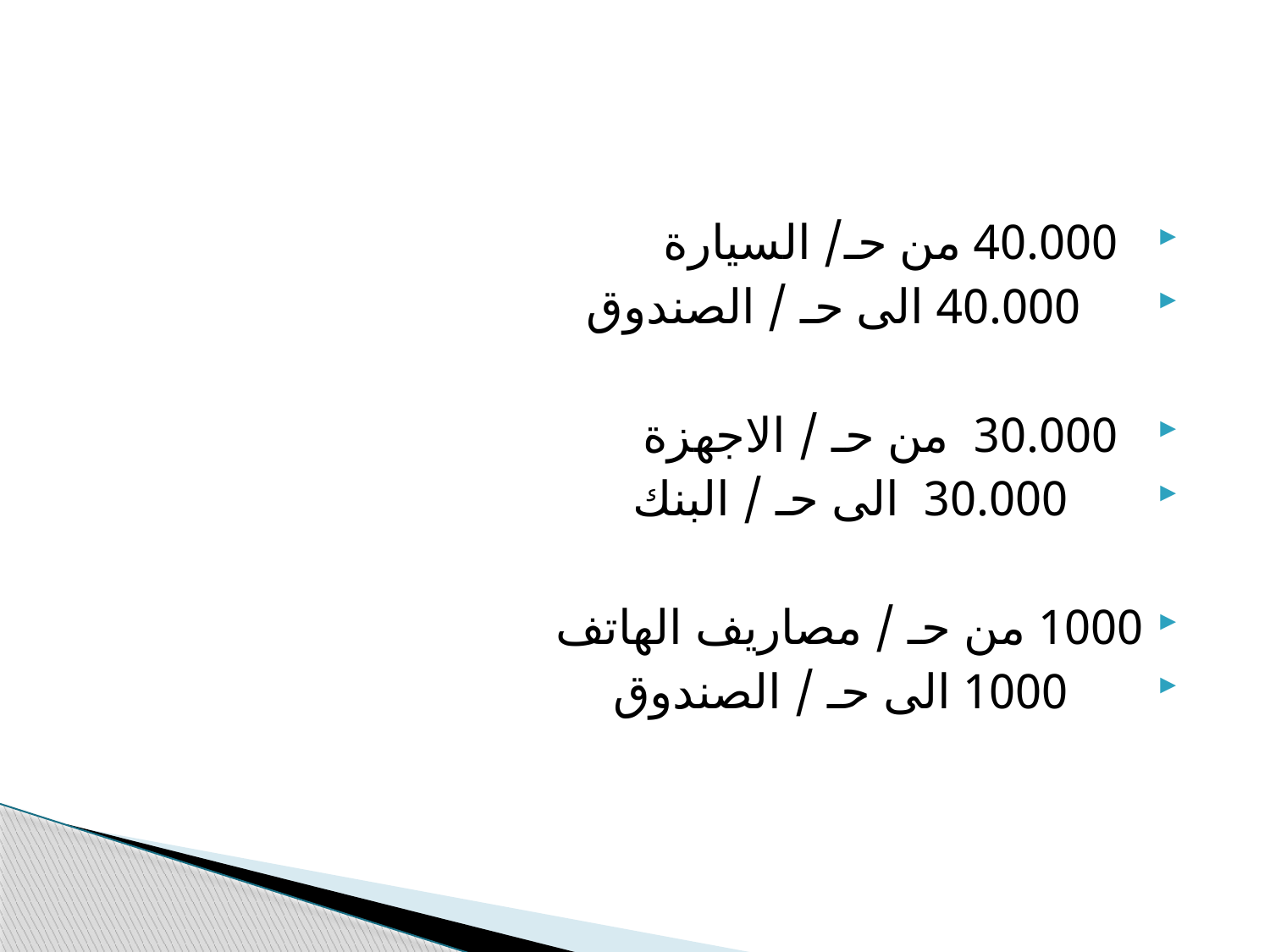

#
  40.000 من حـ/ السيارة
     40.000 الى حـ / الصندوق

  30.000  من حـ / الاجهزة
      30.000  الى حـ / البنك

1000 من حـ / مصاريف الهاتف
      1000 الى حـ / الصندوق